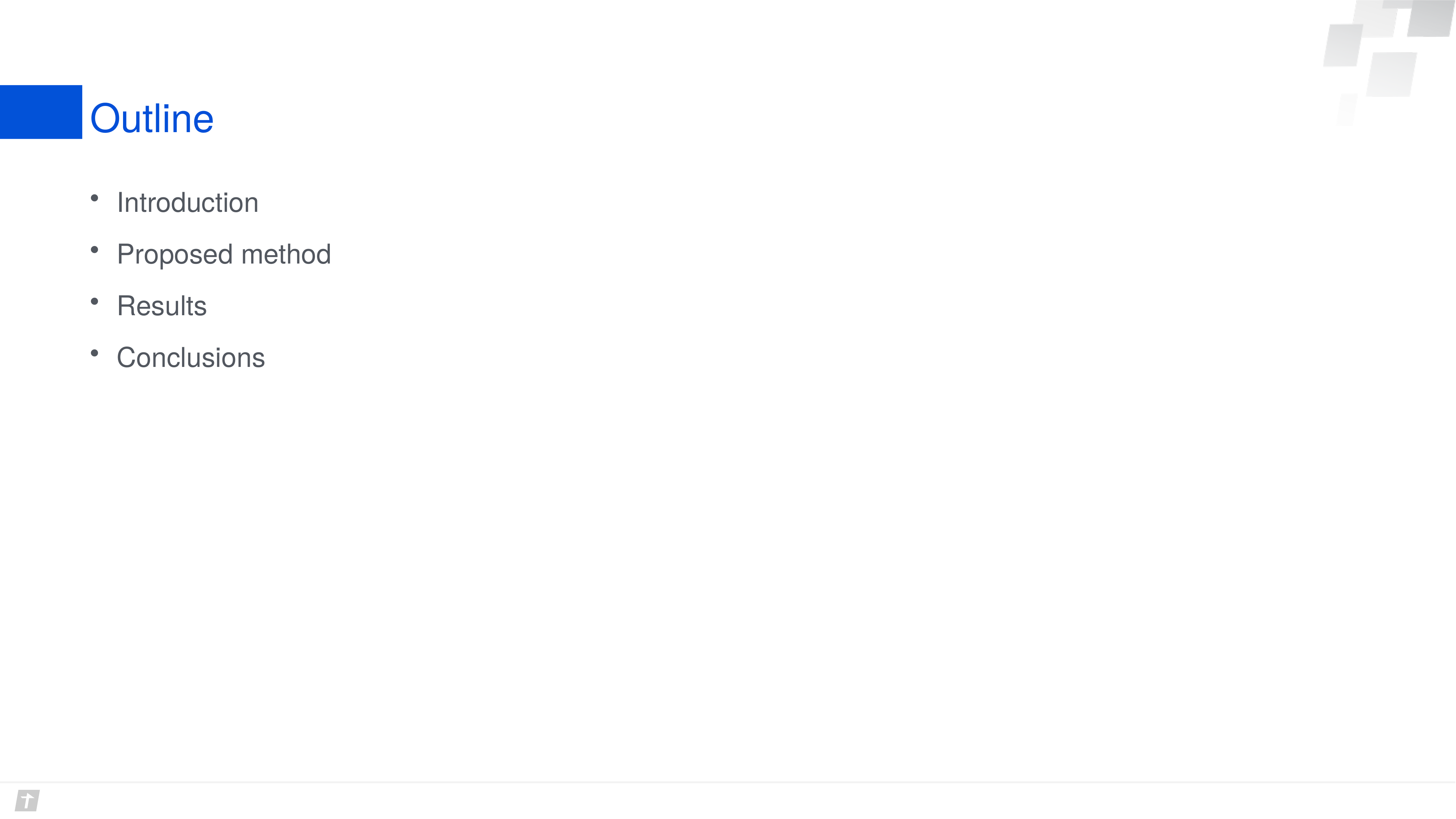

# Outline
Introduction
Proposed method
Results
Conclusions